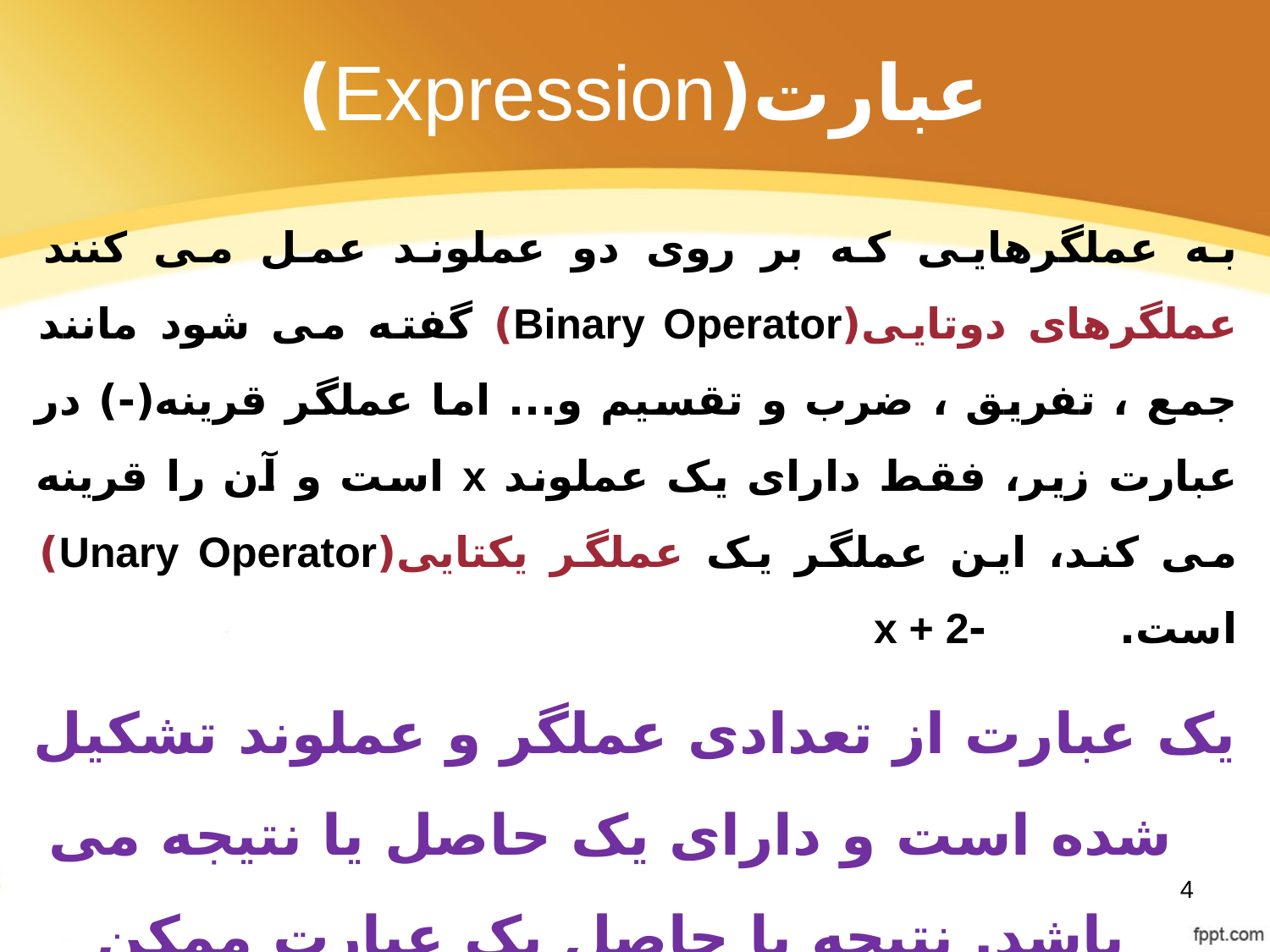

# عبارت(Expression)
به عملگرهایی که بر روی دو عملوند عمل می کنند عملگرهای دوتایی(Binary Operator) گفته می شود مانند جمع ، تفریق ، ضرب و تقسیم و... اما عملگر قرینه(-) در عبارت زیر، فقط دارای یک عملوند x است و آن را قرینه می کند، این عملگر یک عملگر یکتایی(Unary Operator) است.         -x + 2
یک عبارت از تعدادی عملگر و عملوند تشکیل شده است و دارای یک حاصل یا نتیجه می باشد. نتیجه یا حاصل یک عبارت ممکن است عددی یا غیرعددی باشد.
4